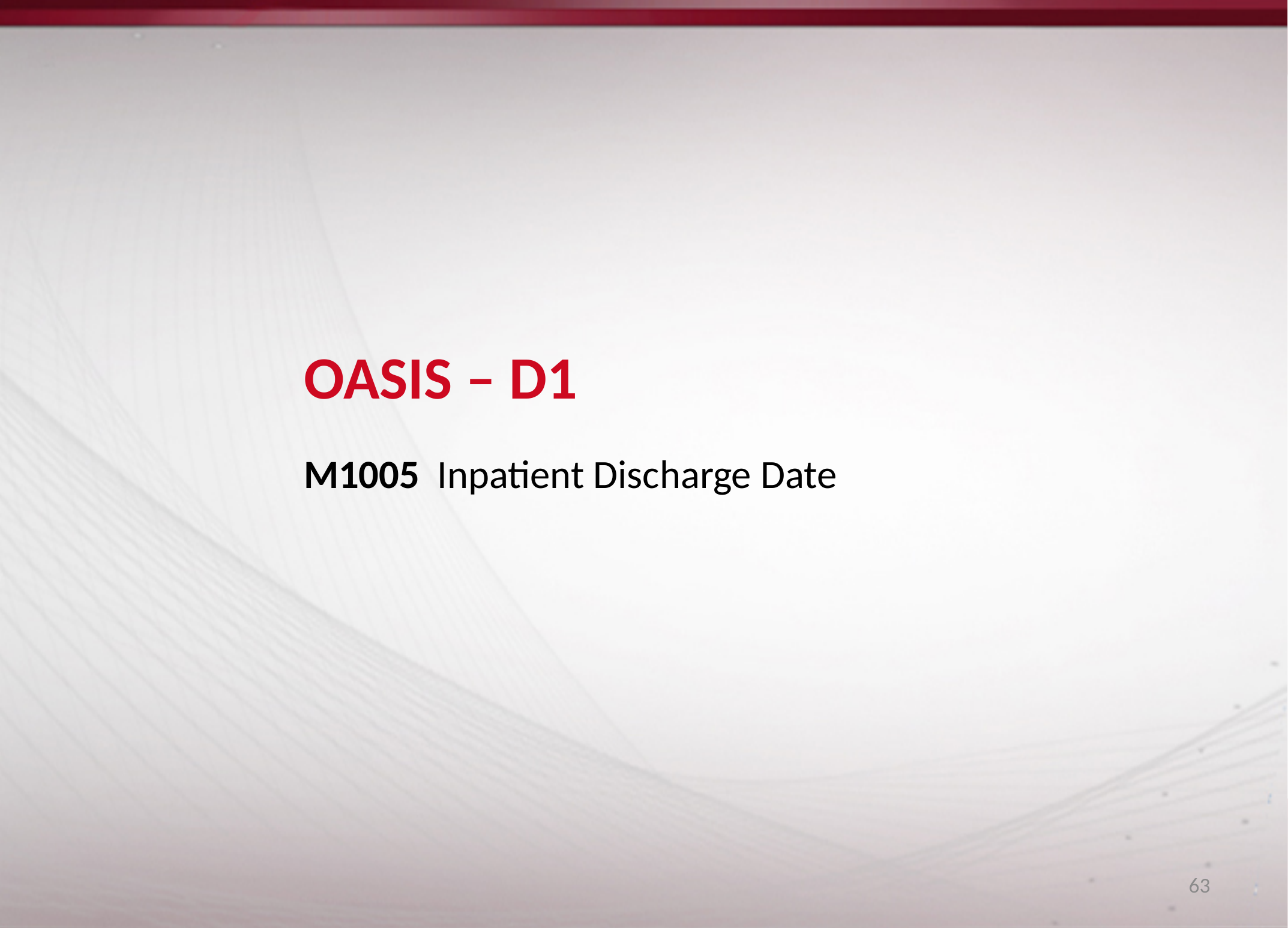

# OASIS – D1 M1005 Inpatient Discharge Date
63